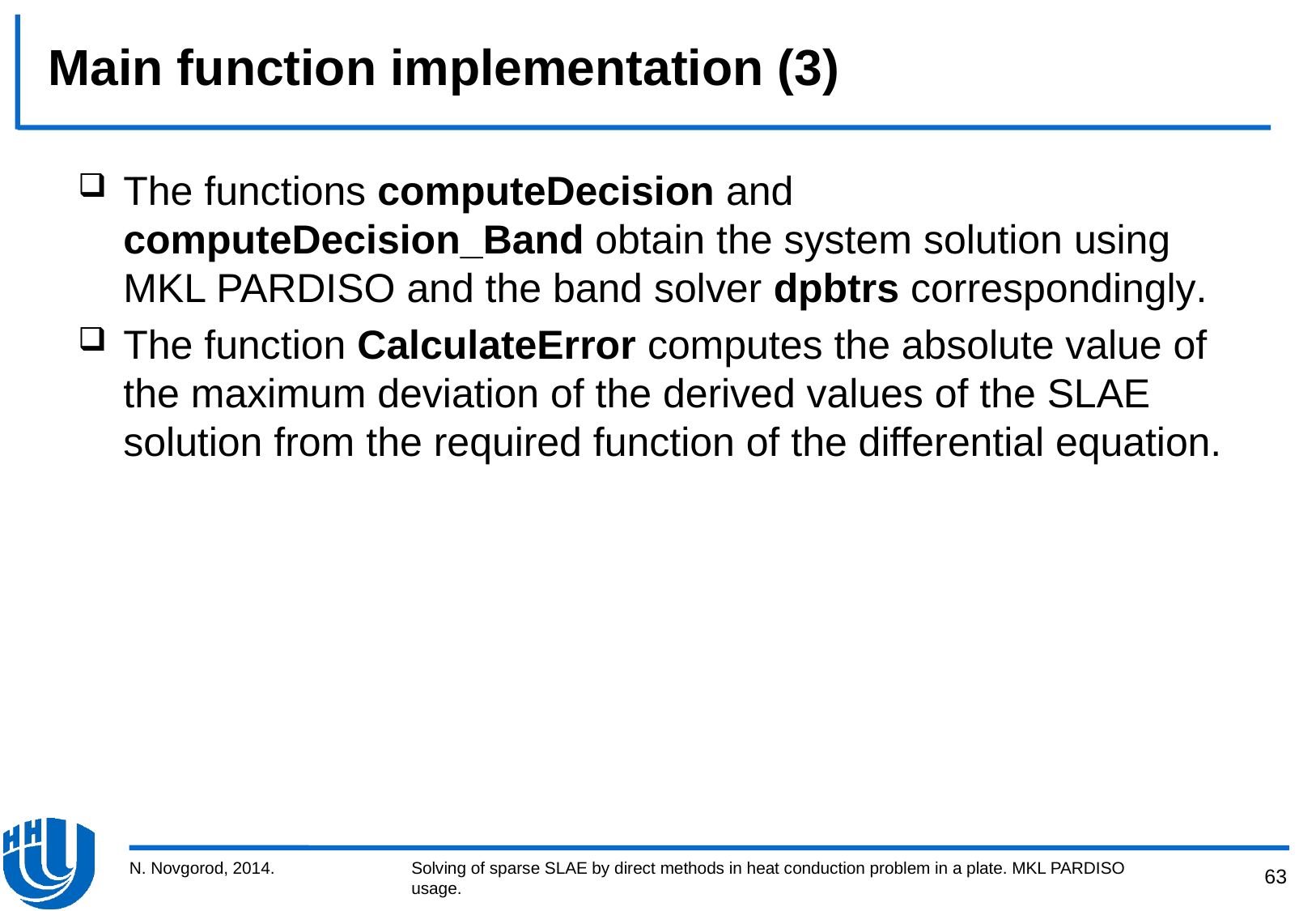

# Main function implementation (3)
The functions computeDecision and computeDecision_Band obtain the system solution using MKL PARDISO and the band solver dpbtrs correspondingly.
The function CalculateError computes the absolute value of the maximum deviation of the derived values of the SLAE solution from the required function of the differential equation.
N. Novgorod, 2014.
Solving of sparse SLAE by direct methods in heat conduction problem in a plate. MKL PARDISO usage.